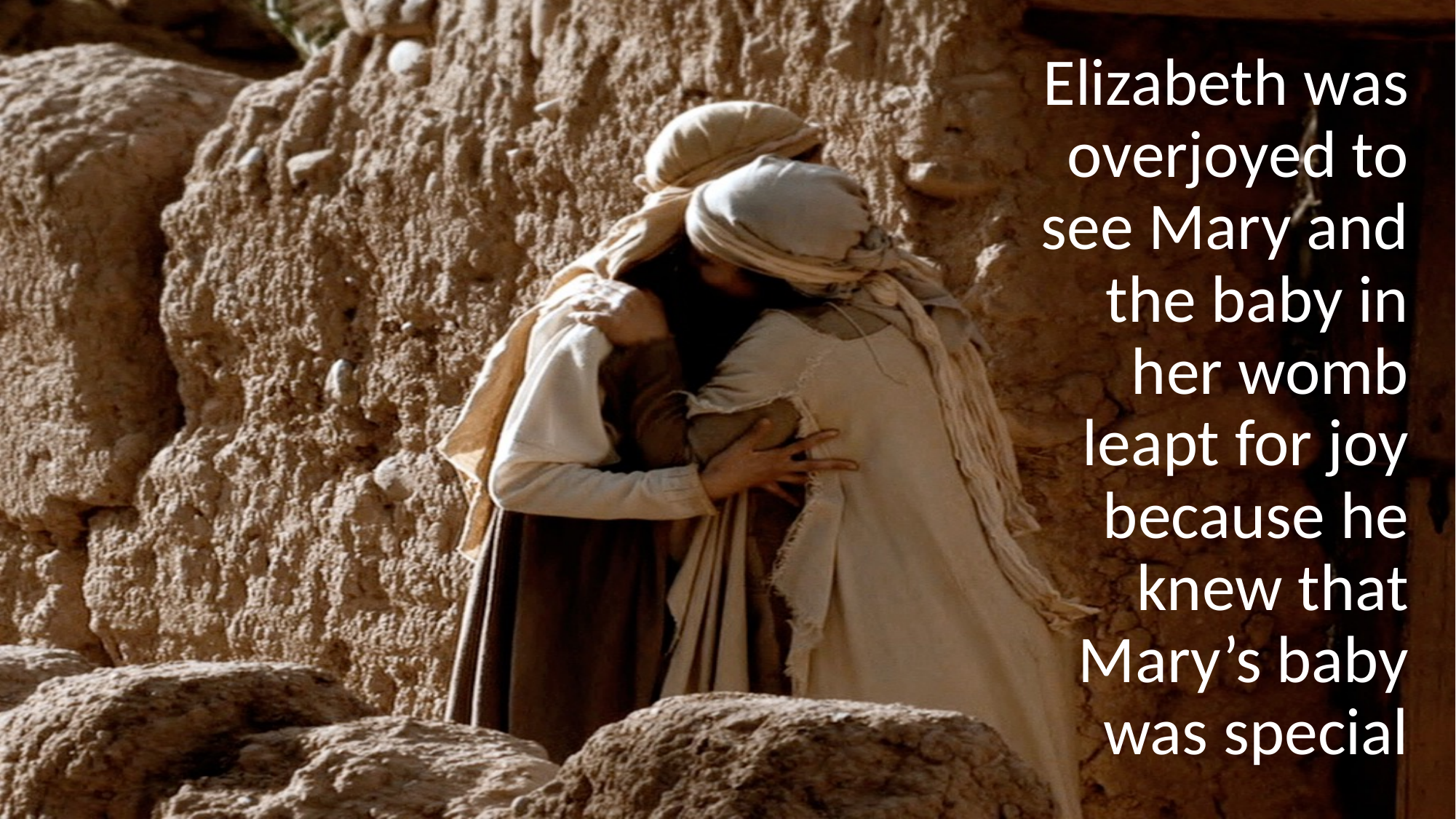

# Elizabeth was overjoyed to see Mary and the baby in her womb leapt for joy because he knew that Mary’s baby was special